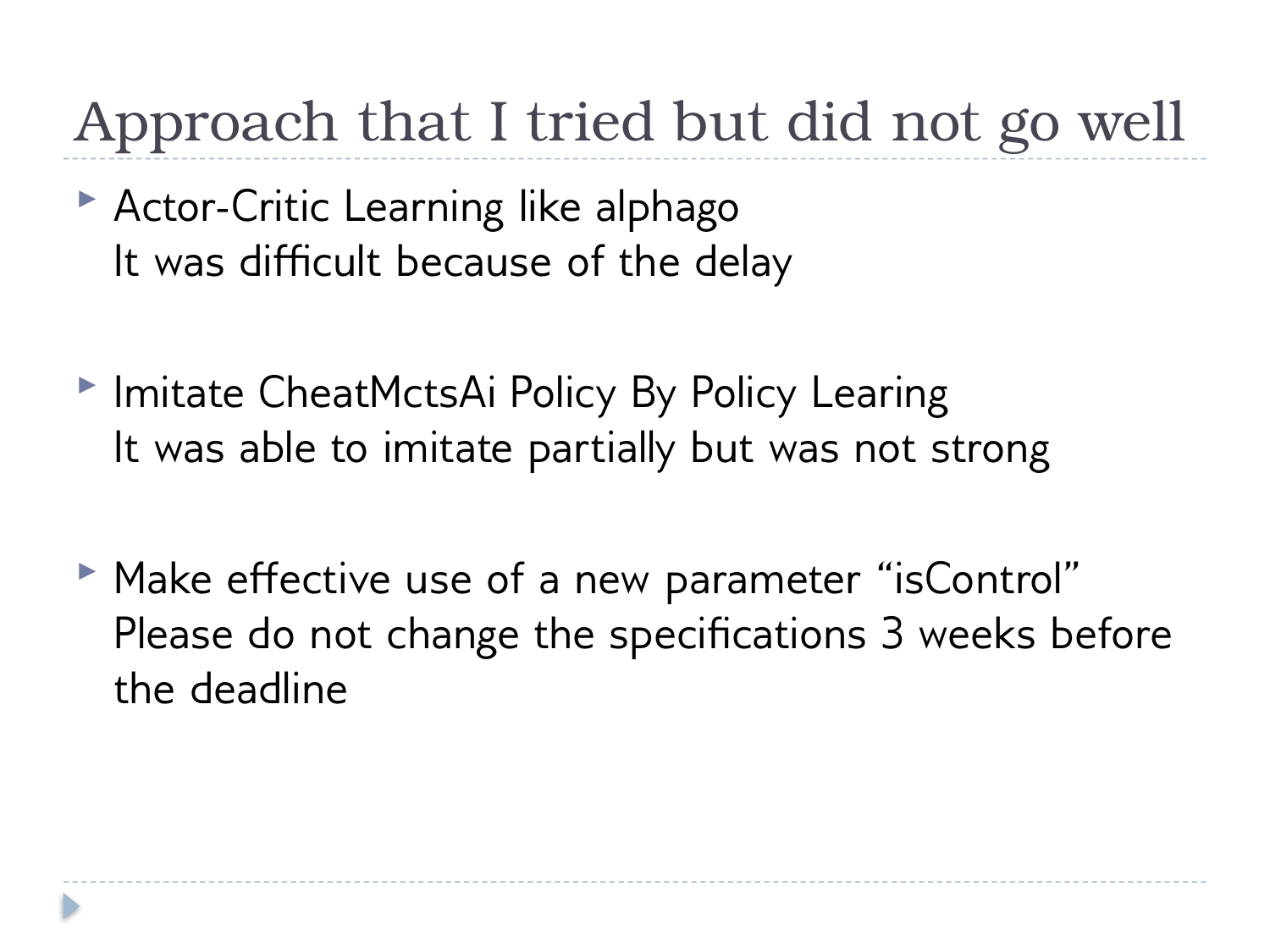

# Approach that I tried but did not go well
Actor-Critic Learning like alphago
It was difficult because of the delay

Imitate CheatMctsAi Policy By Policy Learing
It was able to imitate partially but was not strong

Make effective use of a new parameter “isControl”
Please do not change the specifications 3 weeks before the deadline